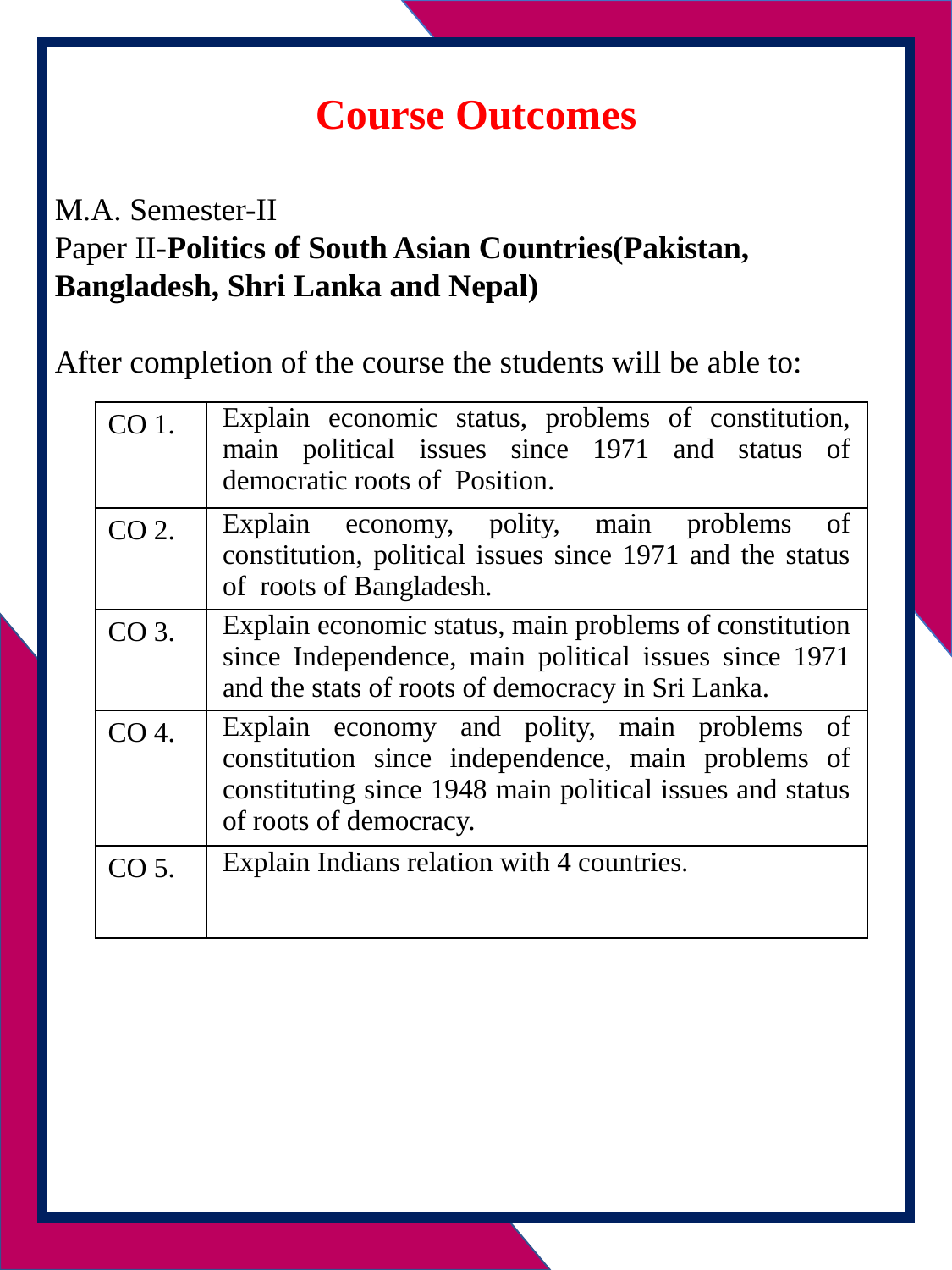

Course Outcomes

M.A. Semester-II
Paper II-Politics of South Asian Countries(Pakistan, Bangladesh, Shri Lanka and Nepal)

After completion of the course the students will be able to:

| CO 1. | Explain economic status, problems of constitution, main political issues since 1971 and status of democratic roots of Position. |
| --- | --- |
| CO 2. | Explain economy, polity, main problems of constitution, political issues since 1971 and the status of roots of Bangladesh. |
| CO 3. | Explain economic status, main problems of constitution since Independence, main political issues since 1971 and the stats of roots of democracy in Sri Lanka. |
| CO 4. | Explain economy and polity, main problems of constitution since independence, main problems of constituting since 1948 main political issues and status of roots of democracy. |
| CO 5. | Explain Indians relation with 4 countries. |